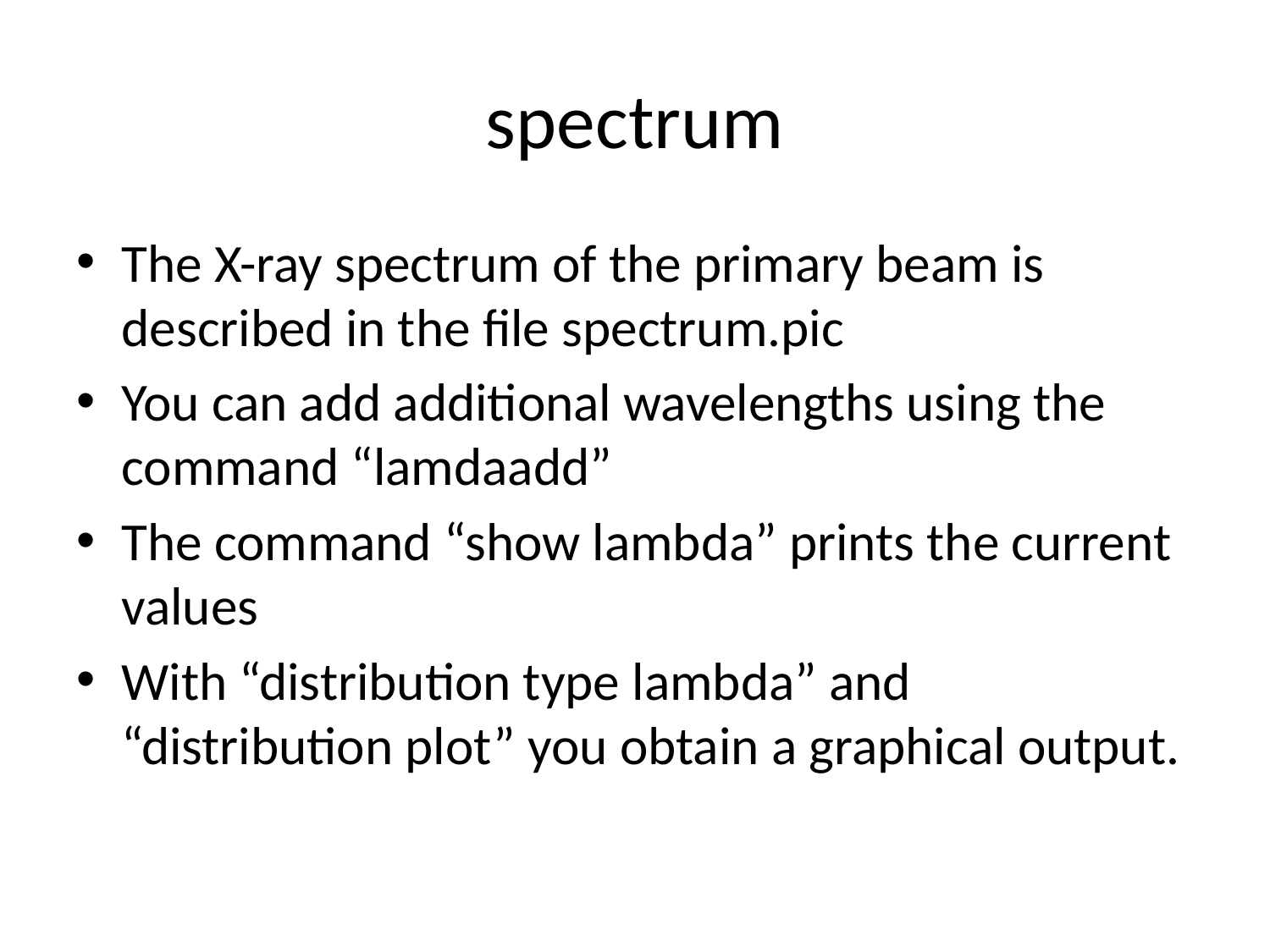

# spectrum
The X-ray spectrum of the primary beam is described in the file spectrum.pic
You can add additional wavelengths using the command “lamdaadd”
The command “show lambda” prints the current values
With “distribution type lambda” and “distribution plot” you obtain a graphical output.